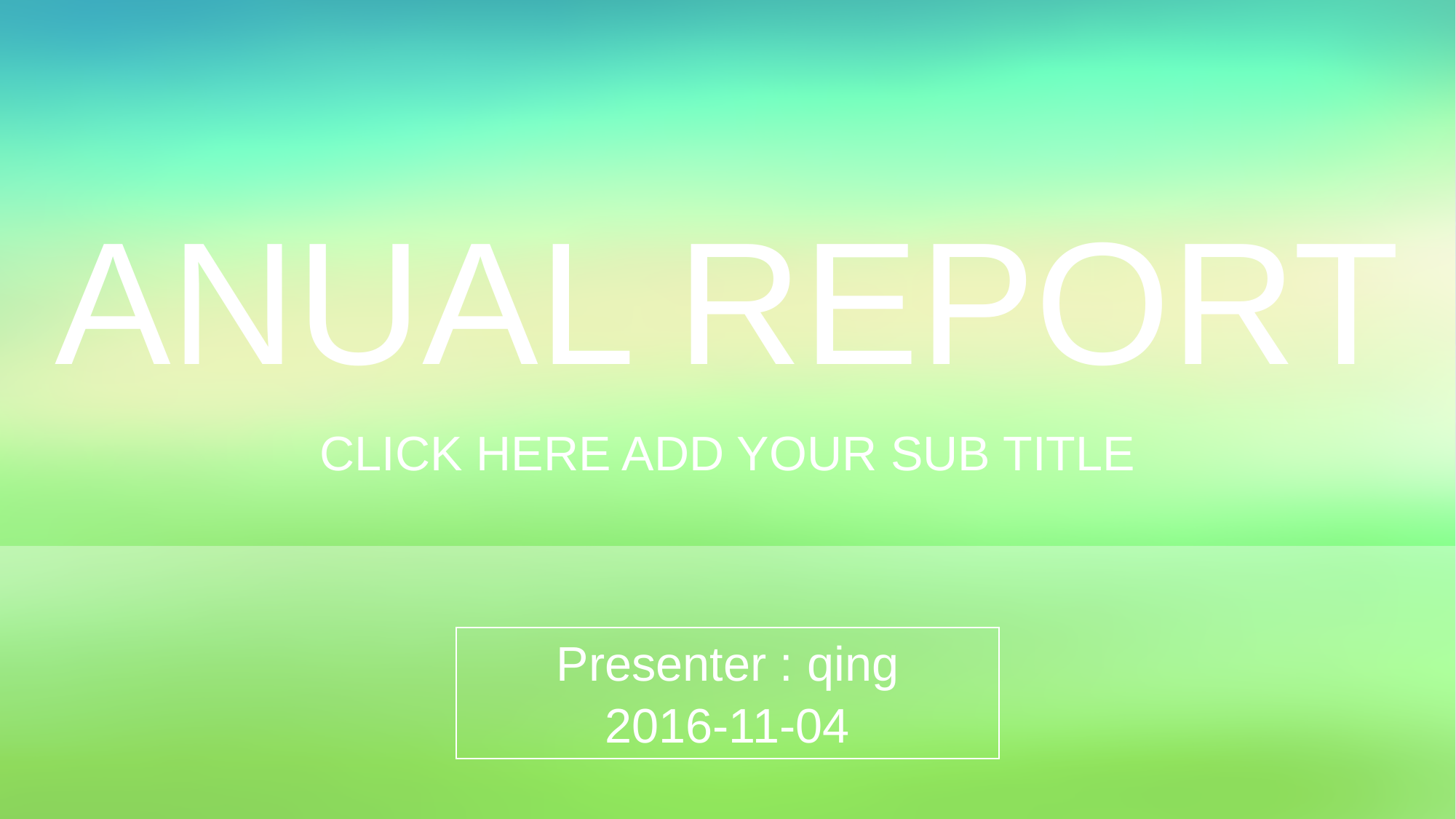

ANUAL REPORT
CLICK HERE ADD YOUR SUB TITLE

Presenter : qing
2016-11-04